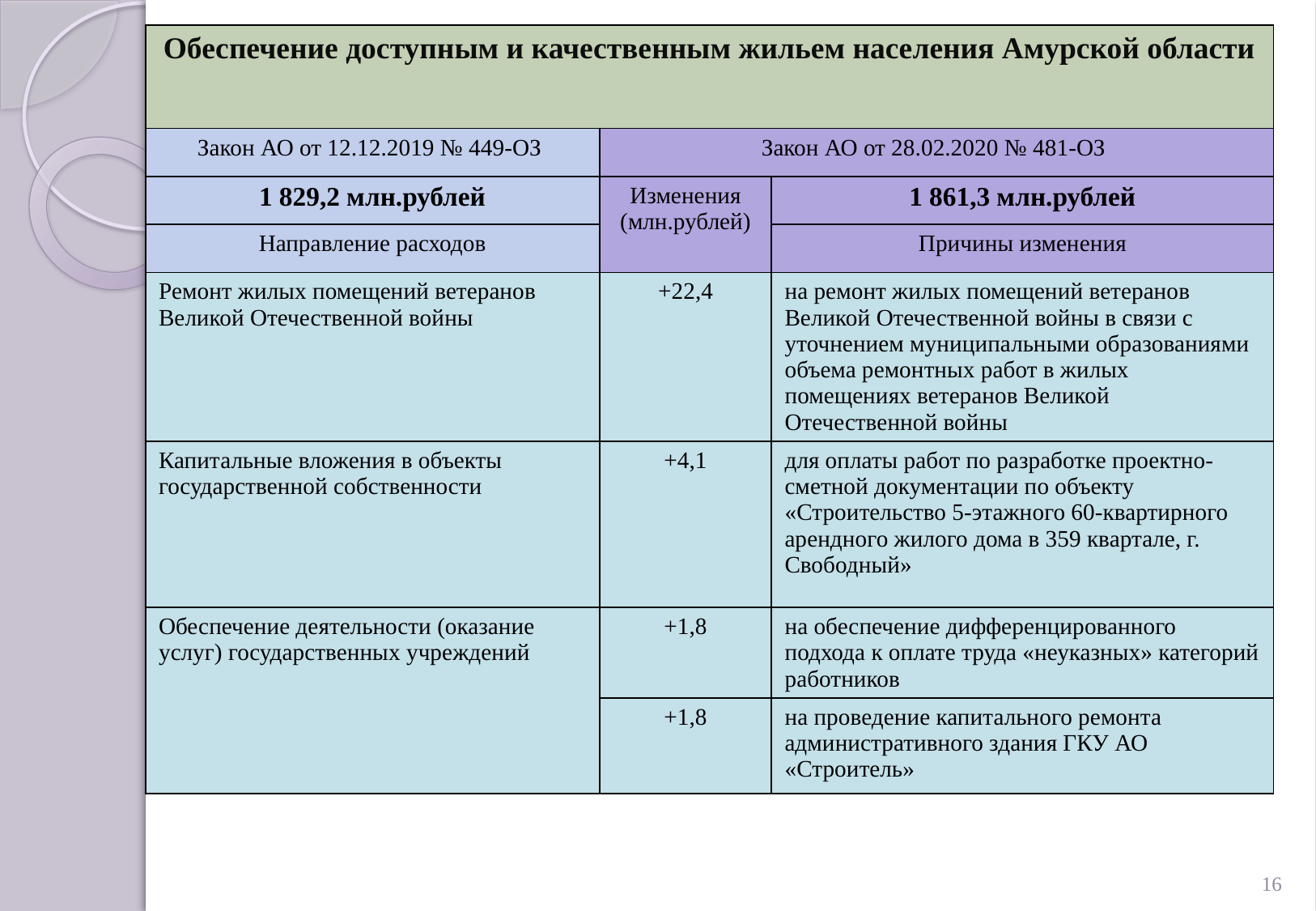

| Обеспечение доступным и качественным жильем населения Амурской области |  |  |
| --- | --- | --- |
| Закон АО от 12.12.2019 № 449-ОЗ | Закон АО от 28.02.2020 № 481-ОЗ |  |
| 1 829,2 млн.рублей | Изменения (млн.рублей) | 1 861,3 млн.рублей |
| Направление расходов |  | Причины изменения |
| Ремонт жилых помещений ветеранов Великой Отечественной войны | +22,4 | на ремонт жилых помещений ветеранов Великой Отечественной войны в связи с уточнением муниципальными образованиями объема ремонтных работ в жилых помещениях ветеранов Великой Отечественной войны |
| Капитальные вложения в объекты государственной собственности | +4,1 | для оплаты работ по разработке проектно-сметной документации по объекту «Строительство 5-этажного 60-квартирного арендного жилого дома в 359 квартале, г. Свободный» |
| Обеспечение деятельности (оказание услуг) государственных учреждений | +1,8 | на обеспечение дифференцированного подхода к оплате труда «неуказных» категорий работников |
|  | +1,8 | на проведение капитального ремонта административного здания ГКУ АО «Строитель» |
16